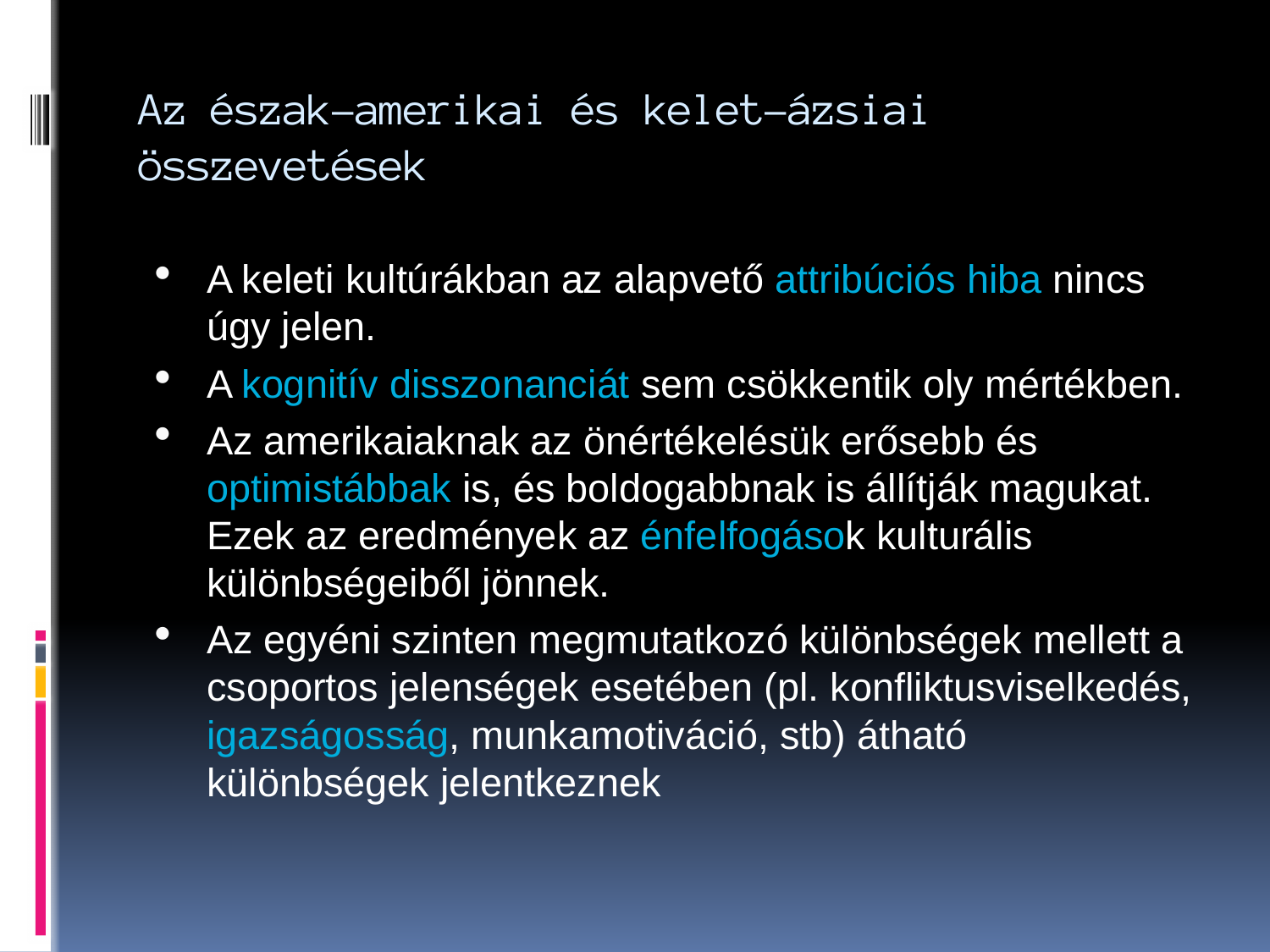

# Az észak-amerikai és kelet-ázsiai összevetések
A keleti kultúrákban az alapvető attribúciós hiba nincs úgy jelen.
A kognitív disszonanciát sem csökkentik oly mértékben.
Az amerikaiaknak az önértékelésük erősebb és optimistábbak is, és boldogabbnak is állítják magukat. Ezek az eredmények az énfelfogások kulturális különbségeiből jönnek.
Az egyéni szinten megmutatkozó különbségek mellett a csoportos jelenségek esetében (pl. konfliktusviselkedés, igazságosság, munkamotiváció, stb) átható különbségek jelentkeznek